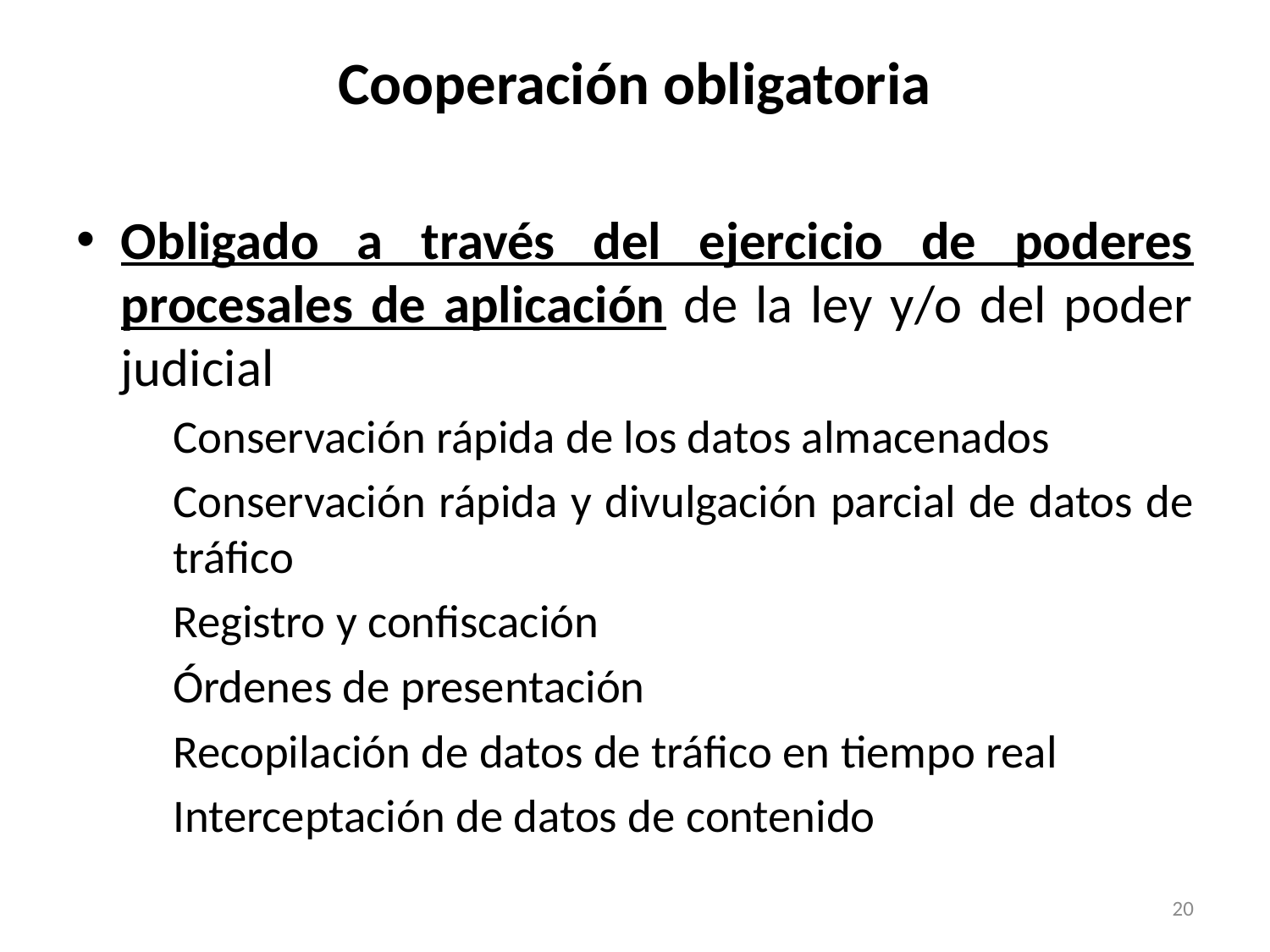

# Cooperación obligatoria
Obligado a través del ejercicio de poderes procesales de aplicación de la ley y/o del poder judicial
Conservación rápida de los datos almacenados
Conservación rápida y divulgación parcial de datos de tráfico
Registro y confiscación
Órdenes de presentación
Recopilación de datos de tráfico en tiempo real
Interceptación de datos de contenido
20